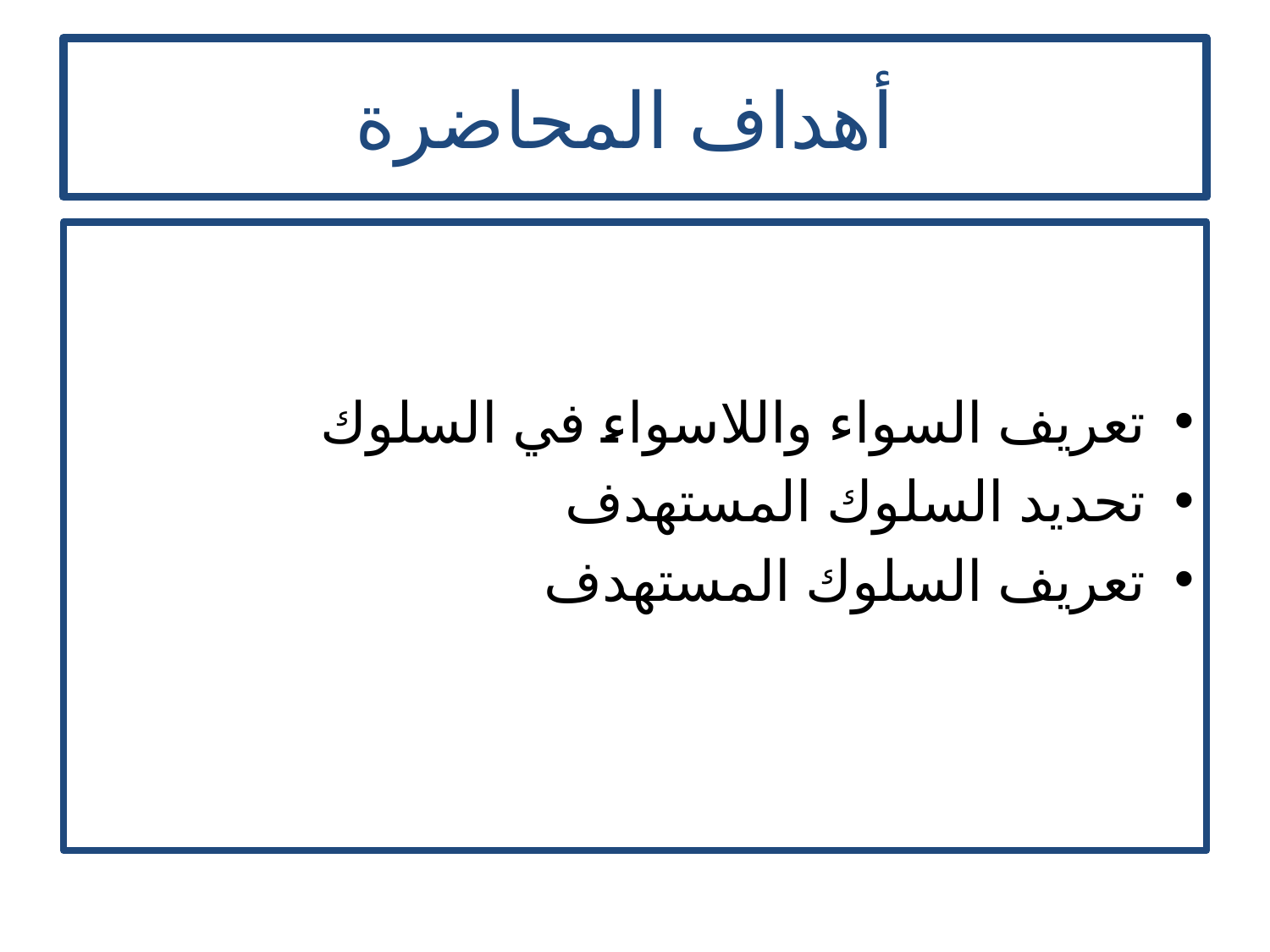

# أهداف المحاضرة

تعريف السواء واللاسواء في السلوك
تحديد السلوك المستهدف
تعريف السلوك المستهدف